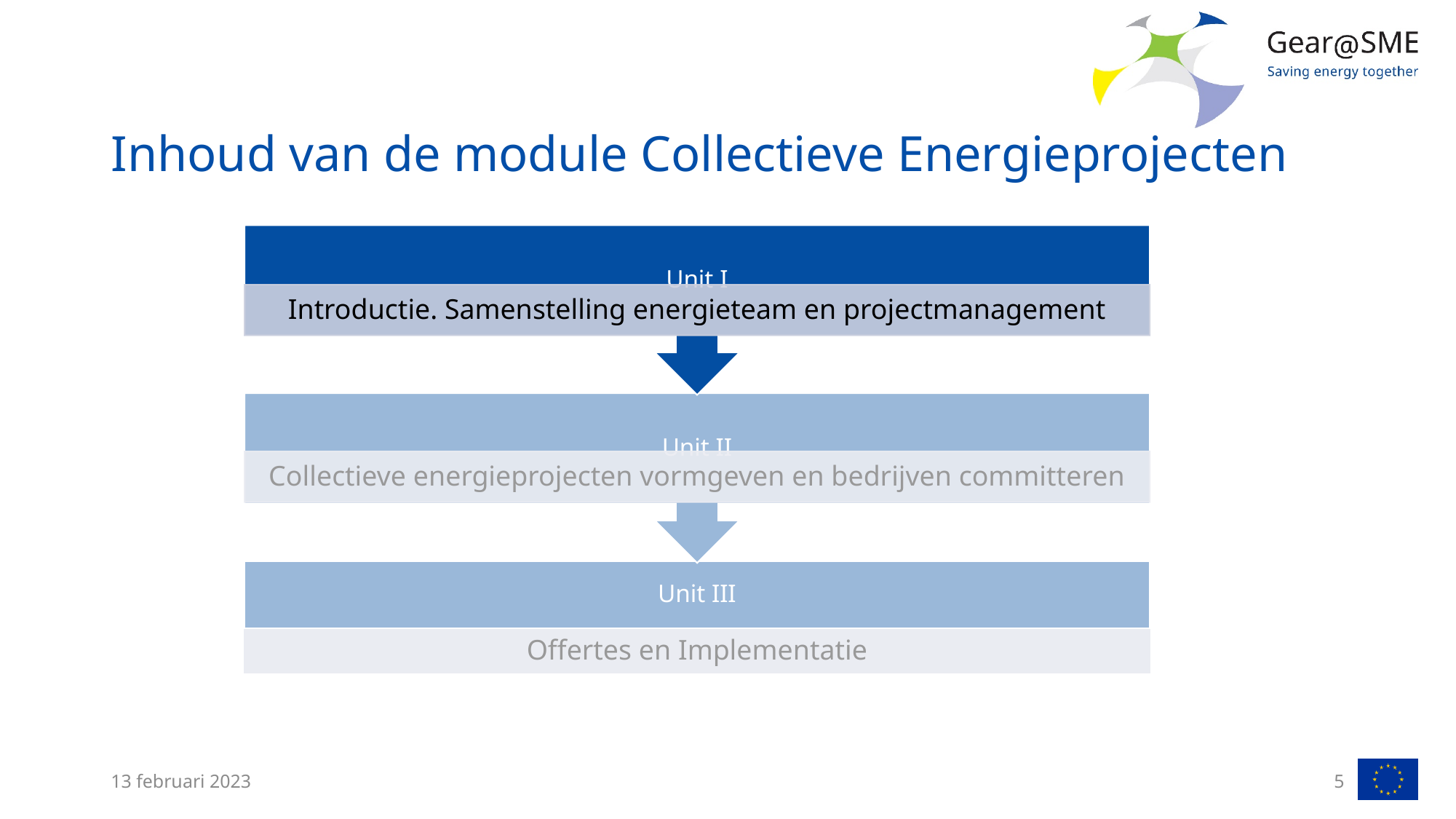

# Inhoud van de module Collectieve Energieprojecten
Unit III
Unit II
Collectieve energieprojecten vormgeven en bedrijven committeren
Unit I
Introductie. Samenstelling energieteam en projectmanagement

Offertes en Implementatie
13 februari 2023
5